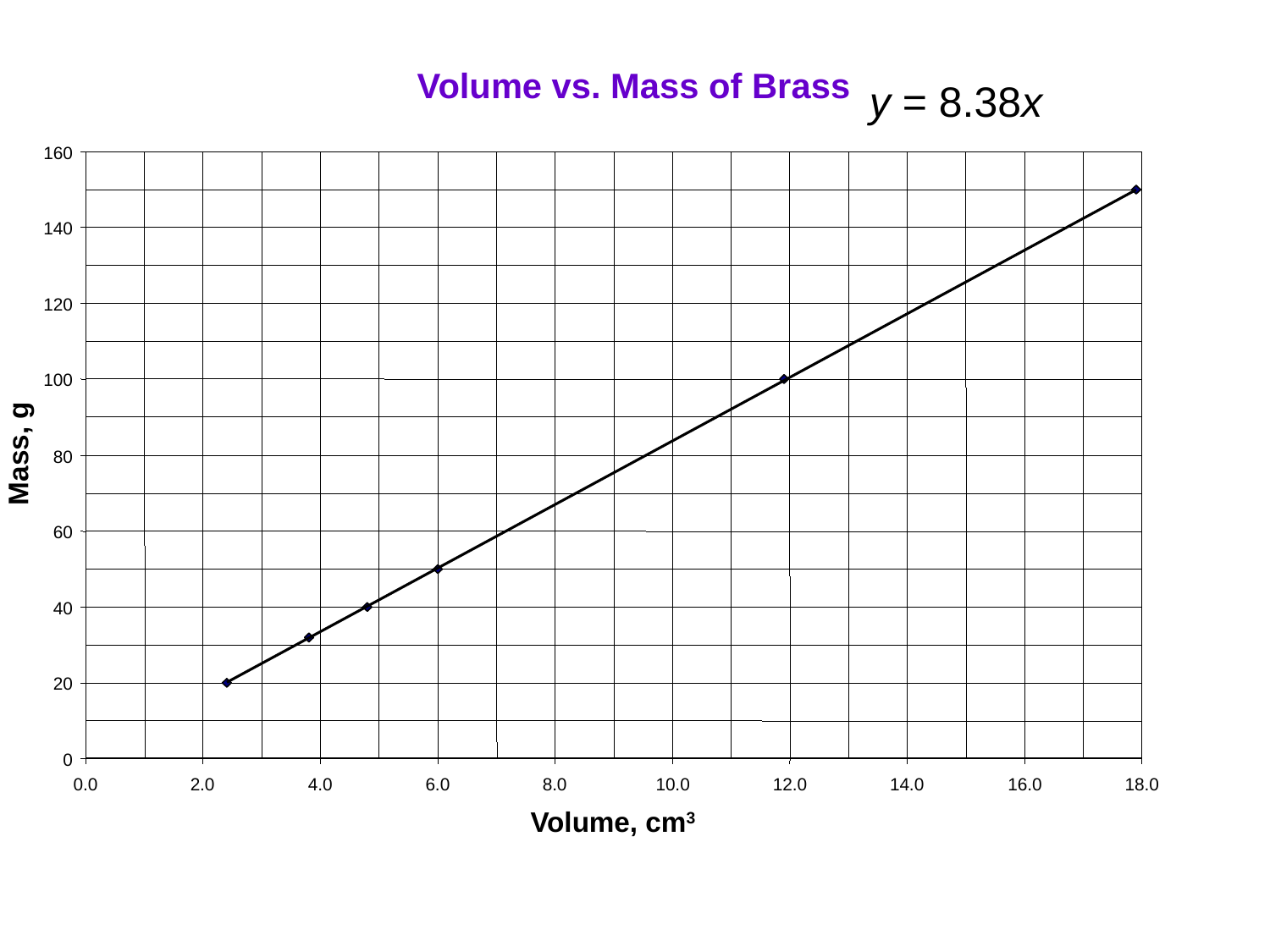

Volume vs. Mass of Brass
y = 8.38x
160

140

120

100

Mass, g
80

60

40

20

0

0.0
2.0
4.0
6.0
8.0
10.0
12.0
14.0
16.0
18.0
Volume, cm3